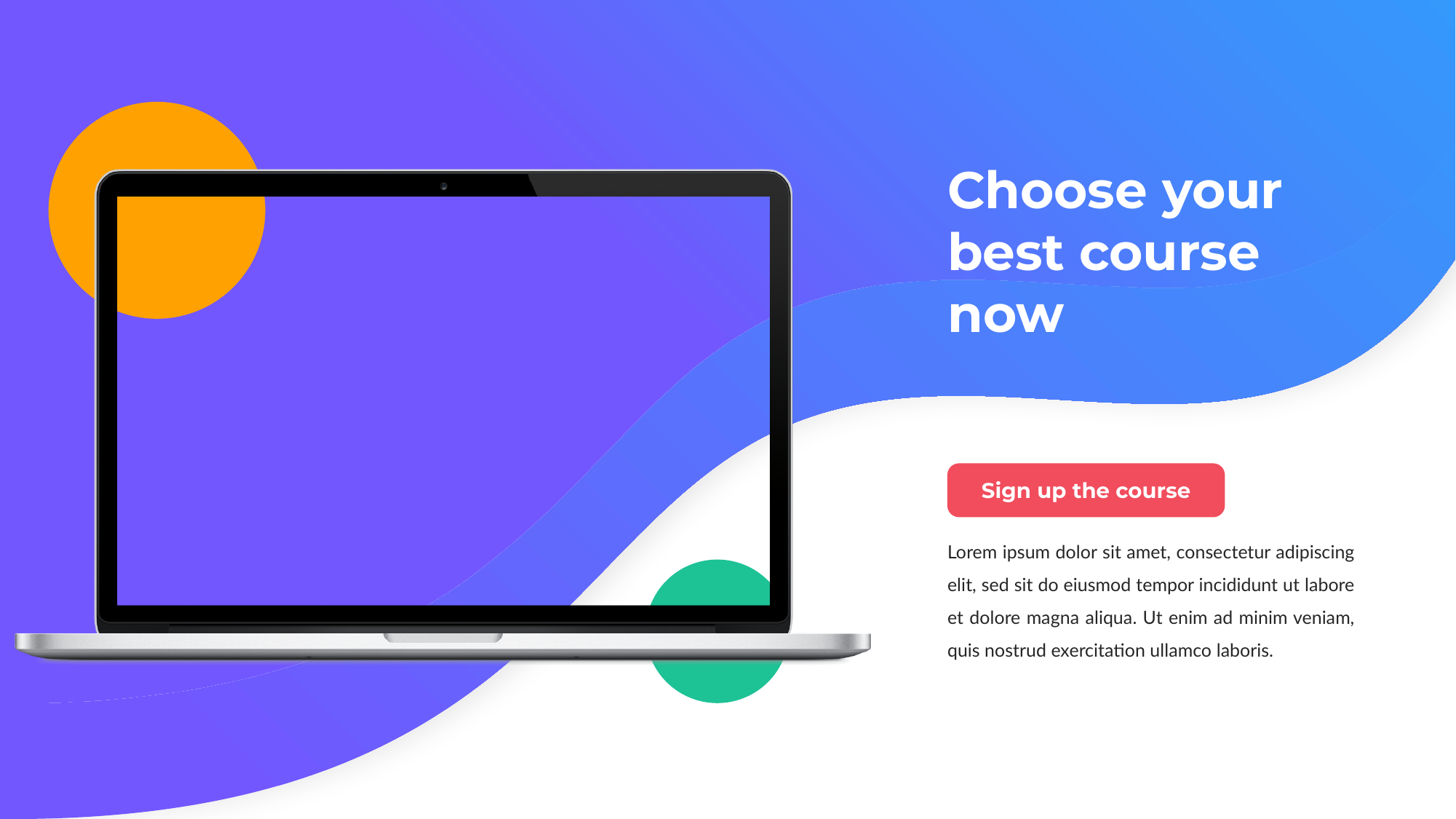

Choose your best course now

Sign up the course
Lorem ipsum dolor sit amet, consectetur adipiscing elit, sed sit do eiusmod tempor incididunt ut labore et dolore magna aliqua. Ut enim ad minim veniam, quis nostrud exercitation ullamco laboris.